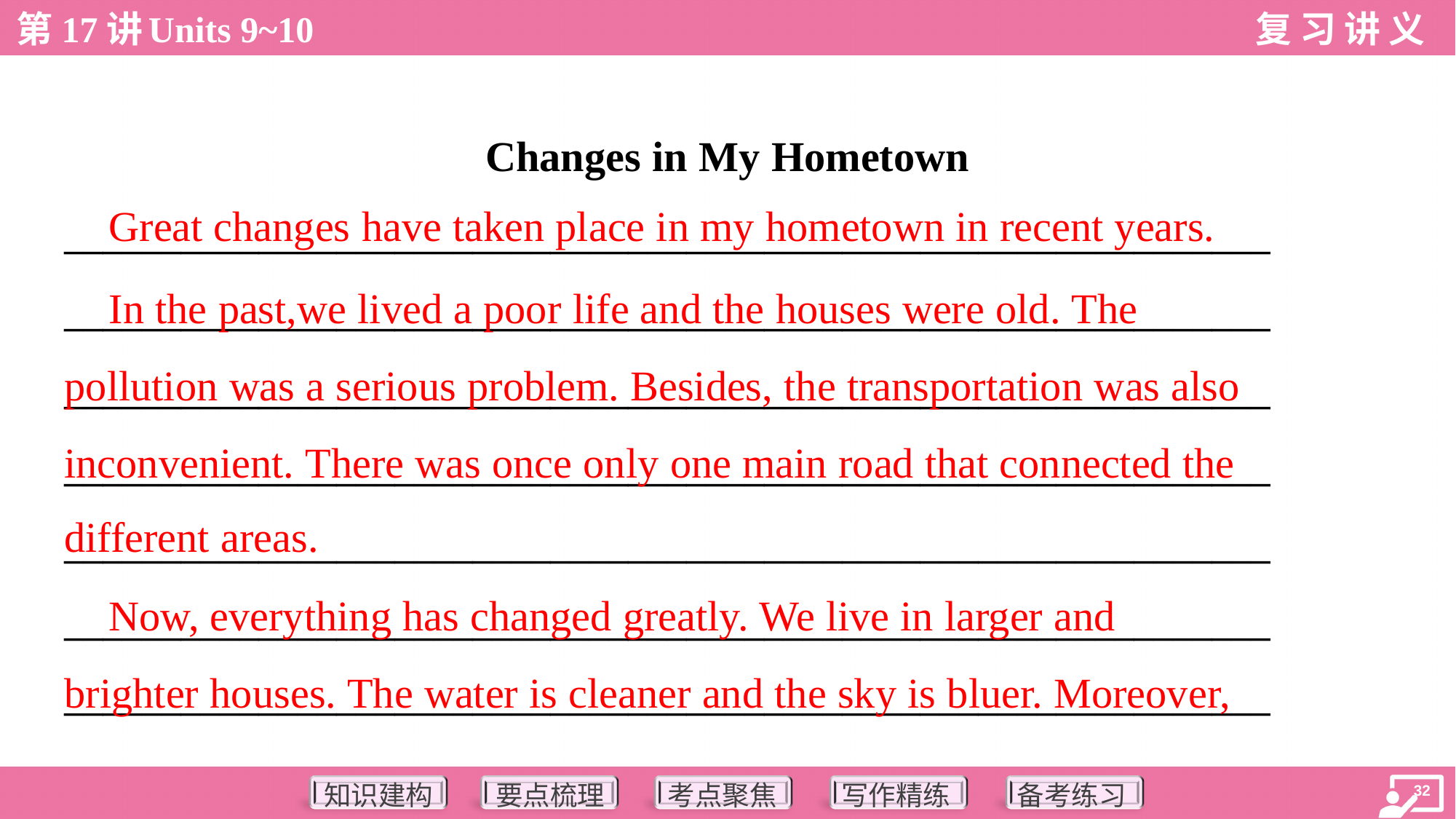

Changes in My Hometown
______________________________________________________________
______________________________________________________________
______________________________________________________________
______________________________________________________________
______________________________________________________________
______________________________________________________________
______________________________________________________________
    Great changes have taken place in my hometown in recent years.
    In the past,we lived a poor life and the houses were old. The
pollution was a serious problem. Besides, the transportation was also
inconvenient. There was once only one main road that connected the
different areas.
    Now, everything has changed greatly. We live in larger and
brighter houses. The water is cleaner and the sky is bluer. Moreover,